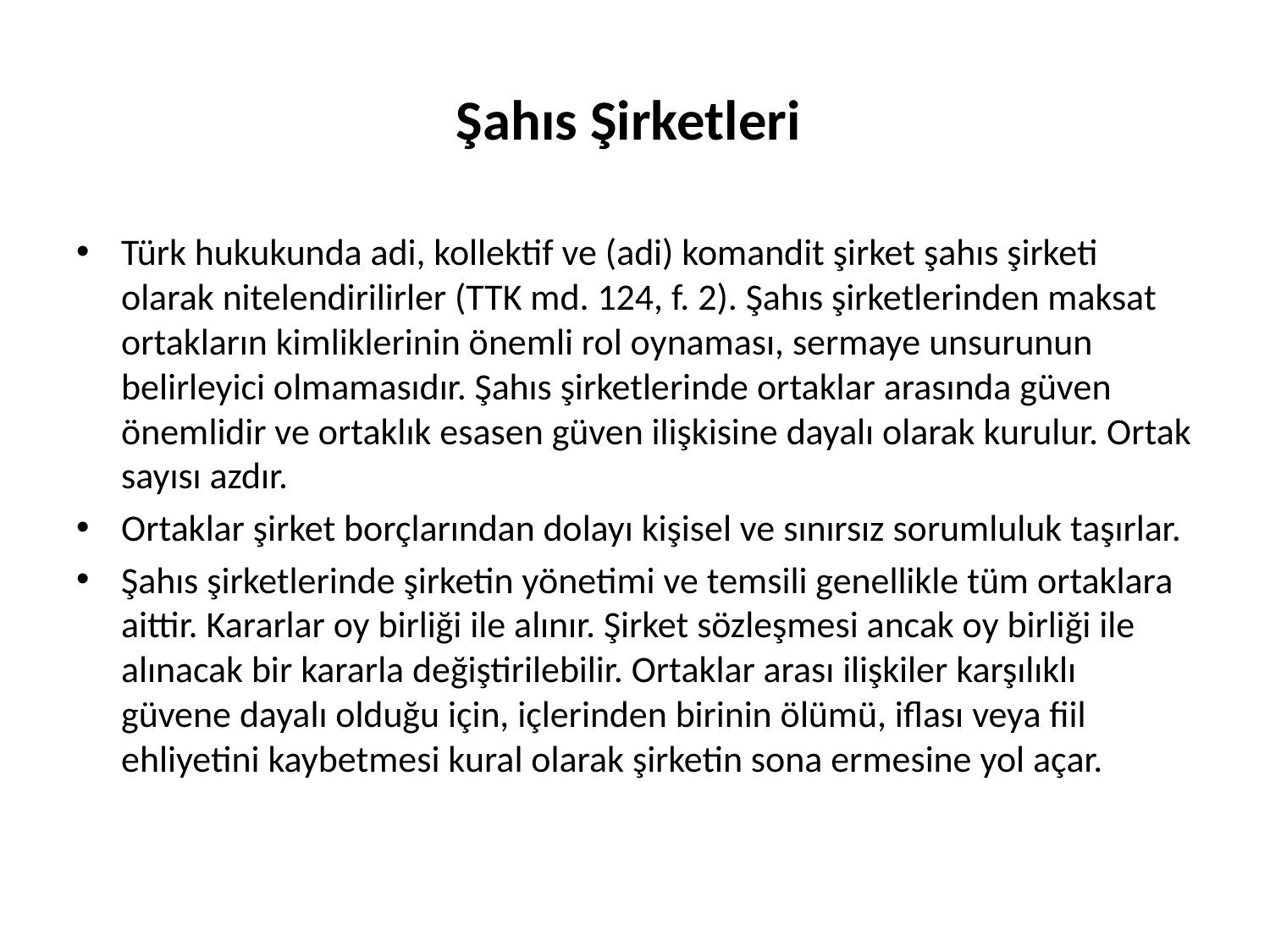

# Şahıs Şirketleri
Türk hukukunda adi, kollektif ve (adi) komandit şirket şahıs şirketi olarak nitelendirilirler (TTK md. 124, f. 2). Şahıs şirketlerinden maksat ortakların kimliklerinin önemli rol oynaması, sermaye unsurunun belirleyici olmamasıdır. Şahıs şirketlerinde ortaklar arasında güven önemlidir ve ortaklık esasen güven ilişkisine dayalı olarak kurulur. Ortak sayısı azdır.
Ortaklar şirket borçlarından dolayı kişisel ve sınırsız sorumluluk taşırlar.
Şahıs şirketlerinde şirketin yönetimi ve temsili genellikle tüm ortaklara aittir. Kararlar oy birliği ile alınır. Şirket sözleşmesi ancak oy birliği ile alınacak bir kararla değiştirilebilir. Ortaklar arası ilişkiler karşılıklı güvene dayalı olduğu için, içlerinden birinin ölümü, iflası veya fiil ehliyetini kaybetmesi kural olarak şirketin sona ermesine yol açar.